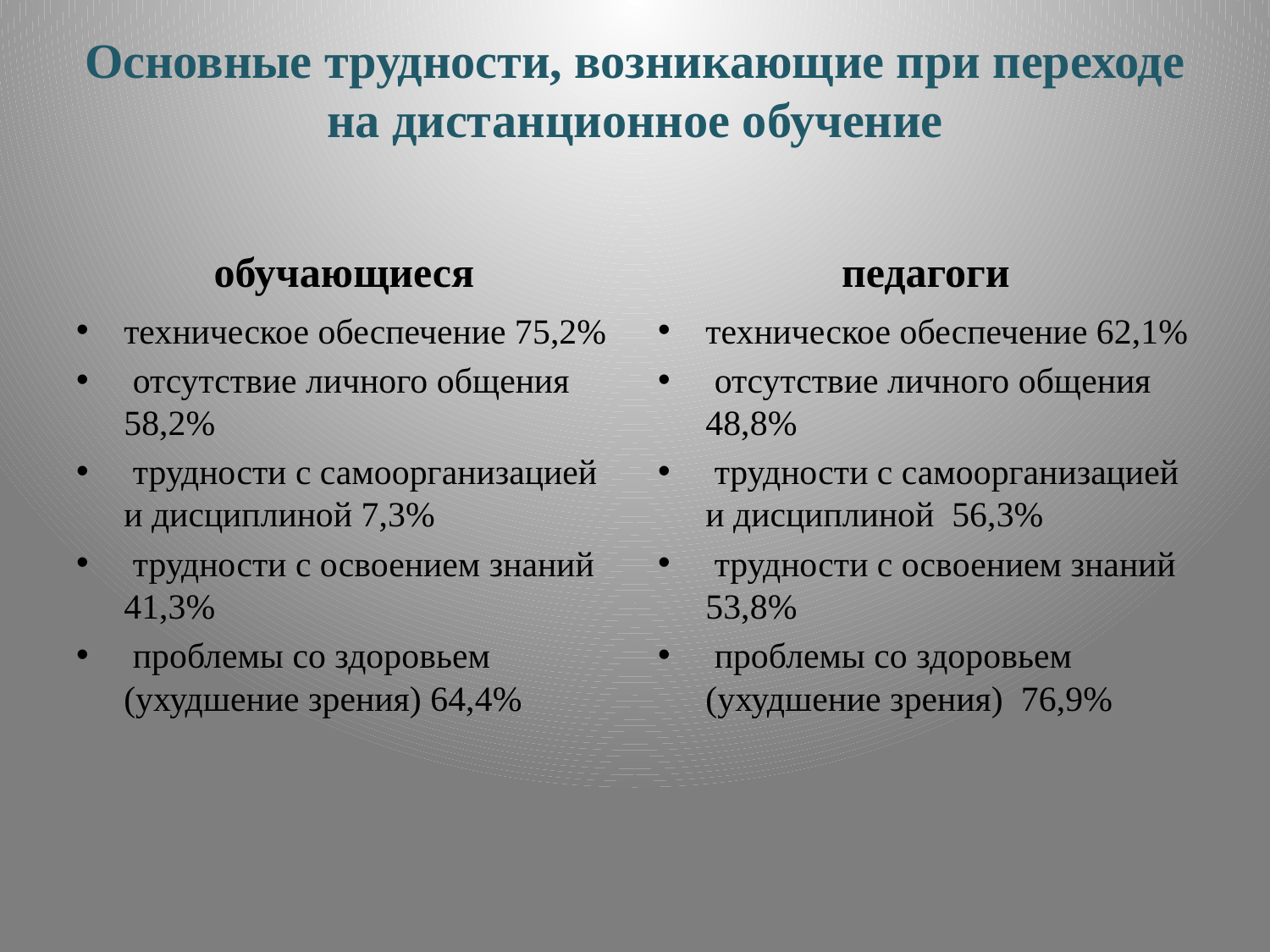

# Основные трудности, возникающие при переходе на дистанционное обучение
обучающиеся
педагоги
техническое обеспечение 75,2%
 отсутствие личного общения  58,2%
 трудности с самоорганизацией и дисциплиной 7,3%
 трудности с освоением знаний 41,3%
 проблемы со здоровьем (ухудшение зрения) 64,4%

техническое обеспечение 62,1%
 отсутствие личного общения 48,8%
 трудности с самоорганизацией и дисциплиной  56,3%
 трудности с освоением знаний 53,8%
 проблемы со здоровьем (ухудшение зрения)  76,9%